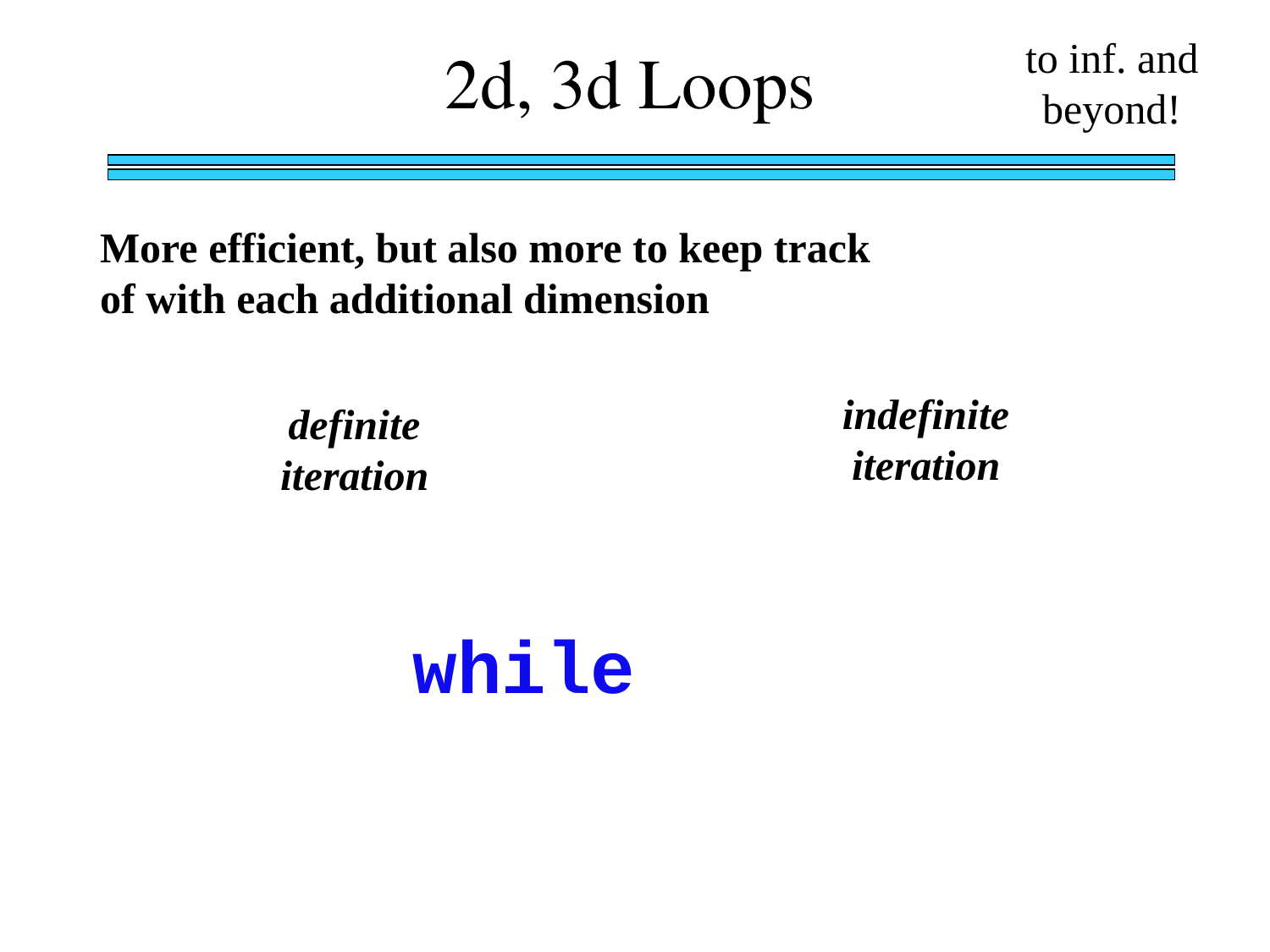

to inf. and beyond!
2d, 3d Loops

More efficient, but also more to keep track of with each additional dimension
indefinite iteration
definite iteration
while